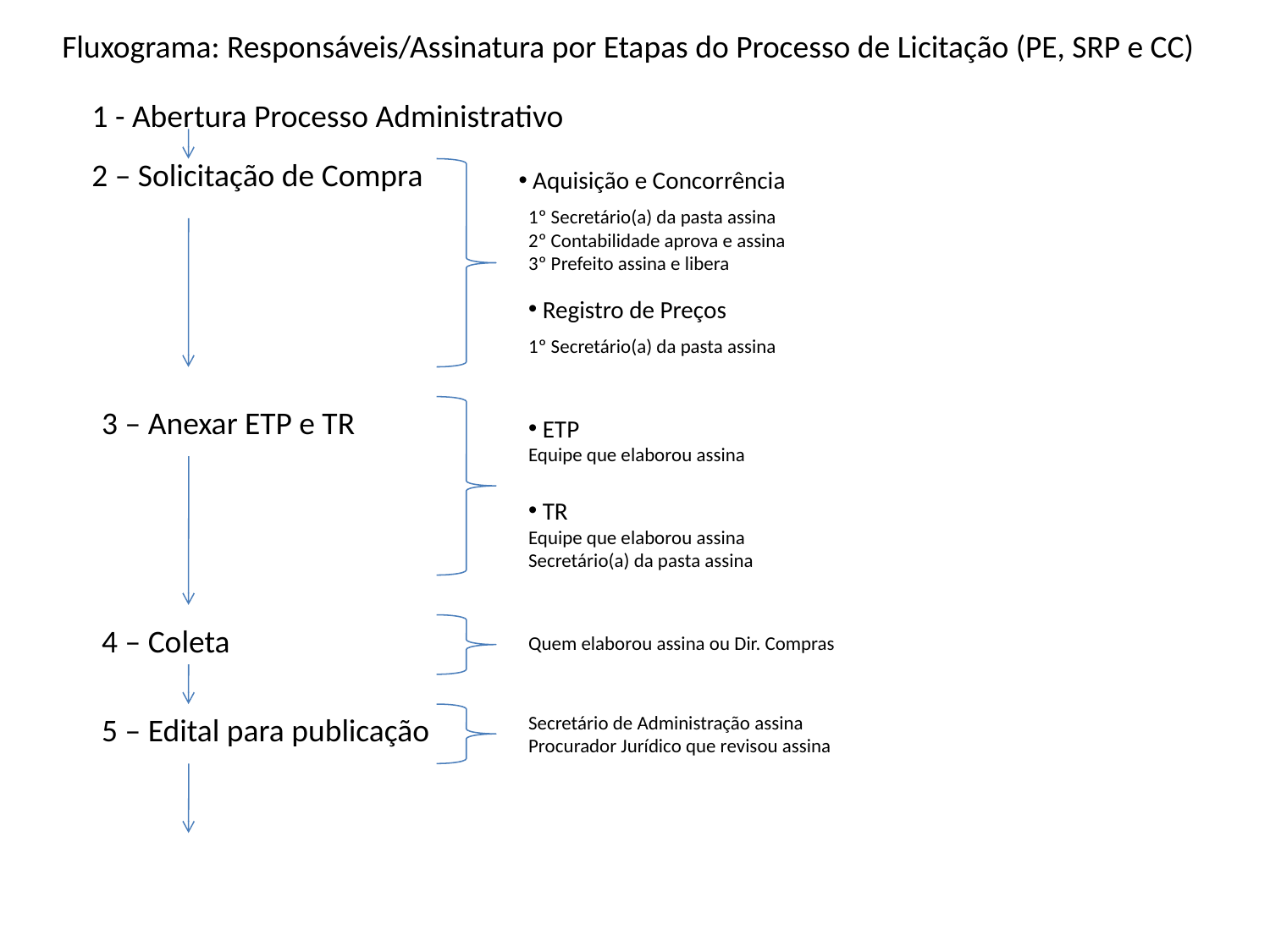

Fluxograma: Responsáveis/Assinatura por Etapas do Processo de Licitação (PE, SRP e CC)
1 - Abertura Processo Administrativo
2 – Solicitação de Compra

 Aquisição e Concorrência
1º Secretário(a) da pasta assina
2º Contabilidade aprova e assina
3º Prefeito assina e libera
 Registro de Preços
1º Secretário(a) da pasta assina
3 – Anexar ETP e TR

 ETP
Equipe que elaborou assina

 TR
Equipe que elaborou assina
Secretário(a) da pasta assina
4 – Coleta

Quem elaborou assina ou Dir. Compras
5 – Edital para publicação

Secretário de Administração assina
Procurador Jurídico que revisou assina